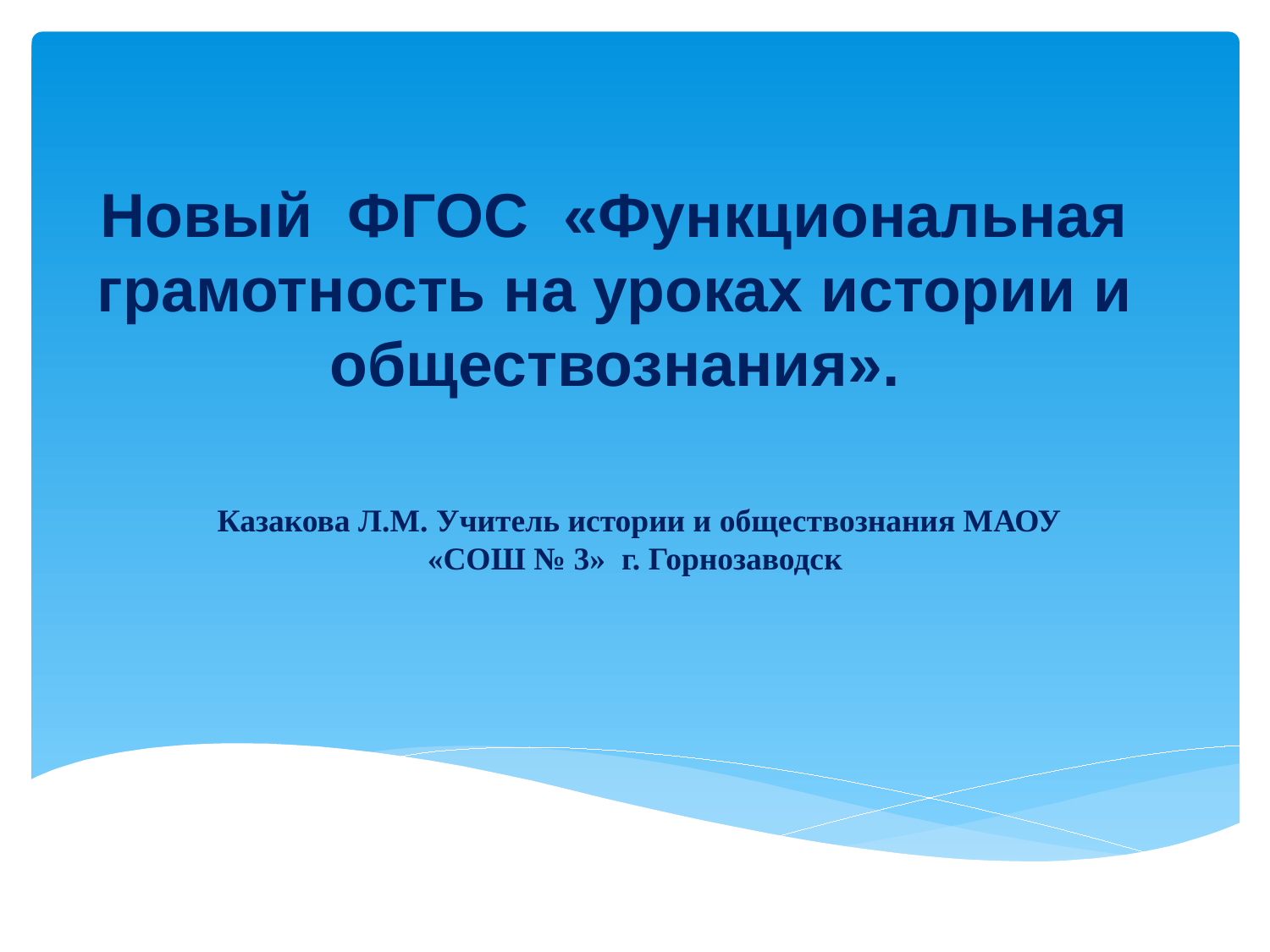

# Новый  ФГОС  «Функциональная грамотность на уроках истории и обществознания».
 Казакова Л.М. Учитель истории и обществознания МАОУ «СОШ № 3»  г. Горнозаводск